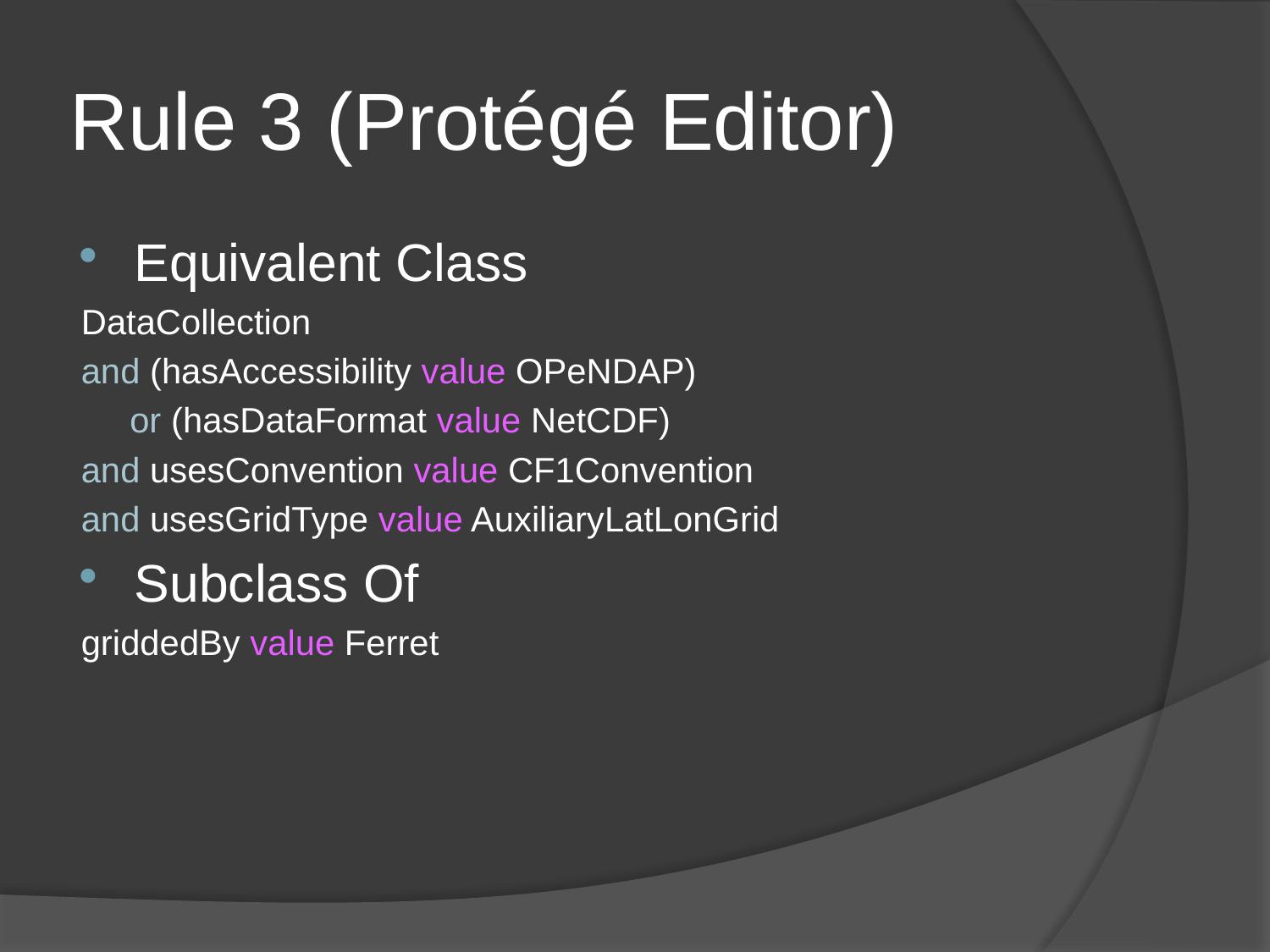

# Rule 3 (Protégé Editor)
Equivalent Class
DataCollection
and (hasAccessibility value OPeNDAP)
     or (hasDataFormat value NetCDF)
and usesConvention value CF1Convention
and usesGridType value AuxiliaryLatLonGrid
Subclass Of
griddedBy value Ferret